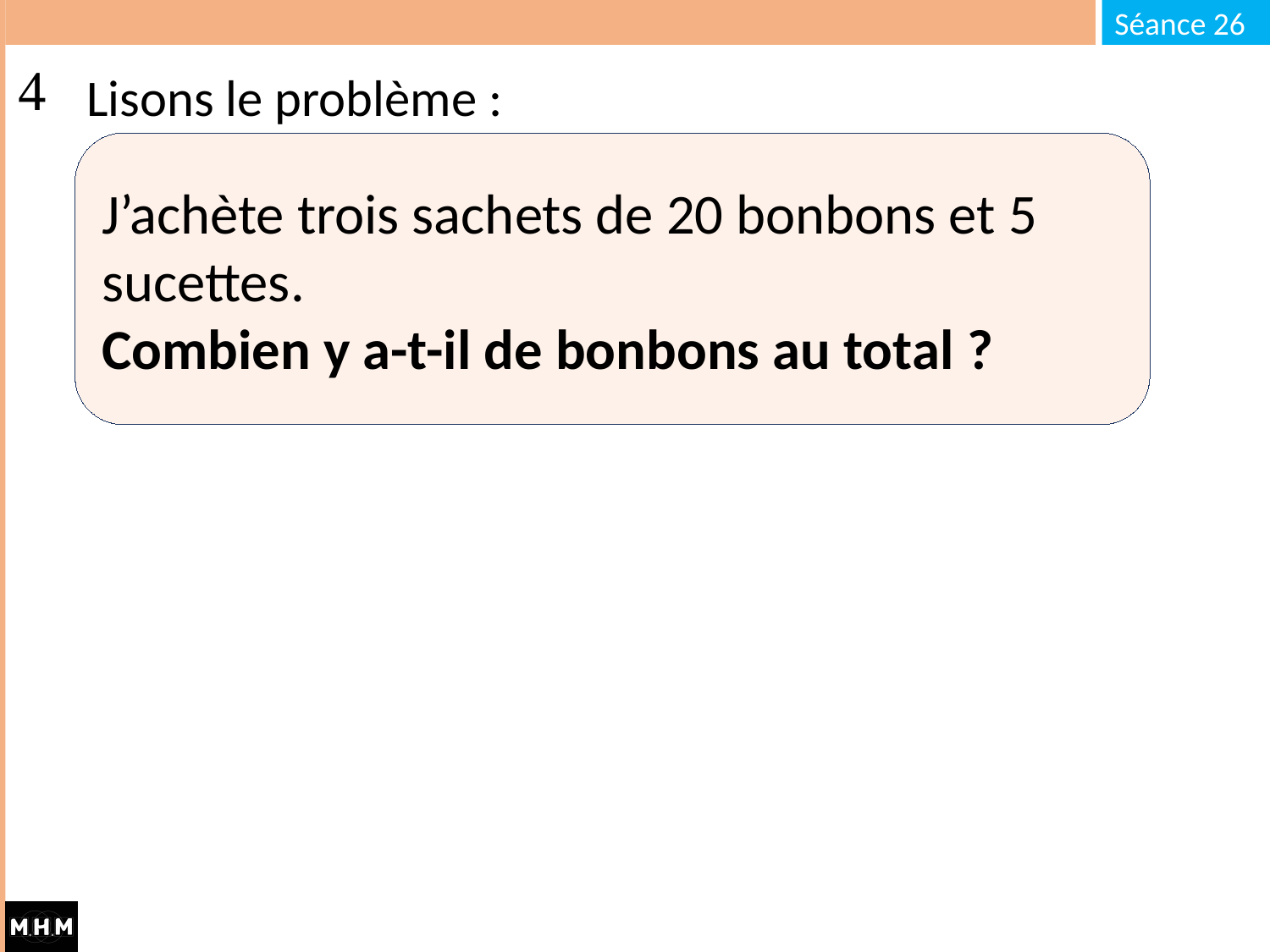

# Lisons le problème :
J’achète trois sachets de 20 bonbons et 5 sucettes.
Combien y a-t-il de bonbons au total ?